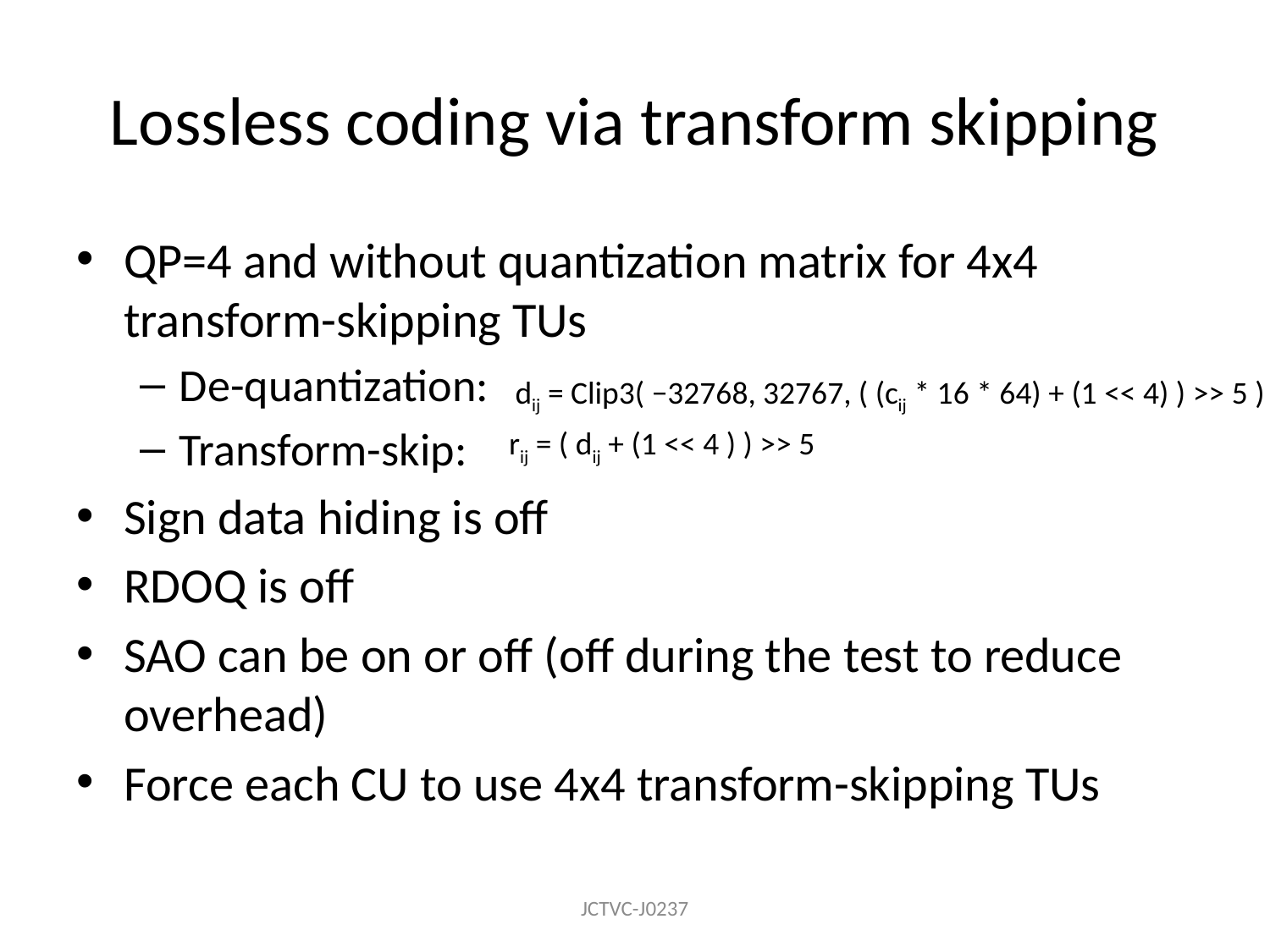

# Lossless coding via transform skipping
QP=4 and without quantization matrix for 4x4 transform-skipping TUs
De-quantization:
Transform-skip:
Sign data hiding is off
RDOQ is off
SAO can be on or off (off during the test to reduce overhead)
Force each CU to use 4x4 transform-skipping TUs
dij = Clip3( −32768, 32767, ( (cij * 16 * 64) + (1 << 4) ) >> 5 )
rij = ( dij + (1 << 4 ) ) >> 5
JCTVC-J0237